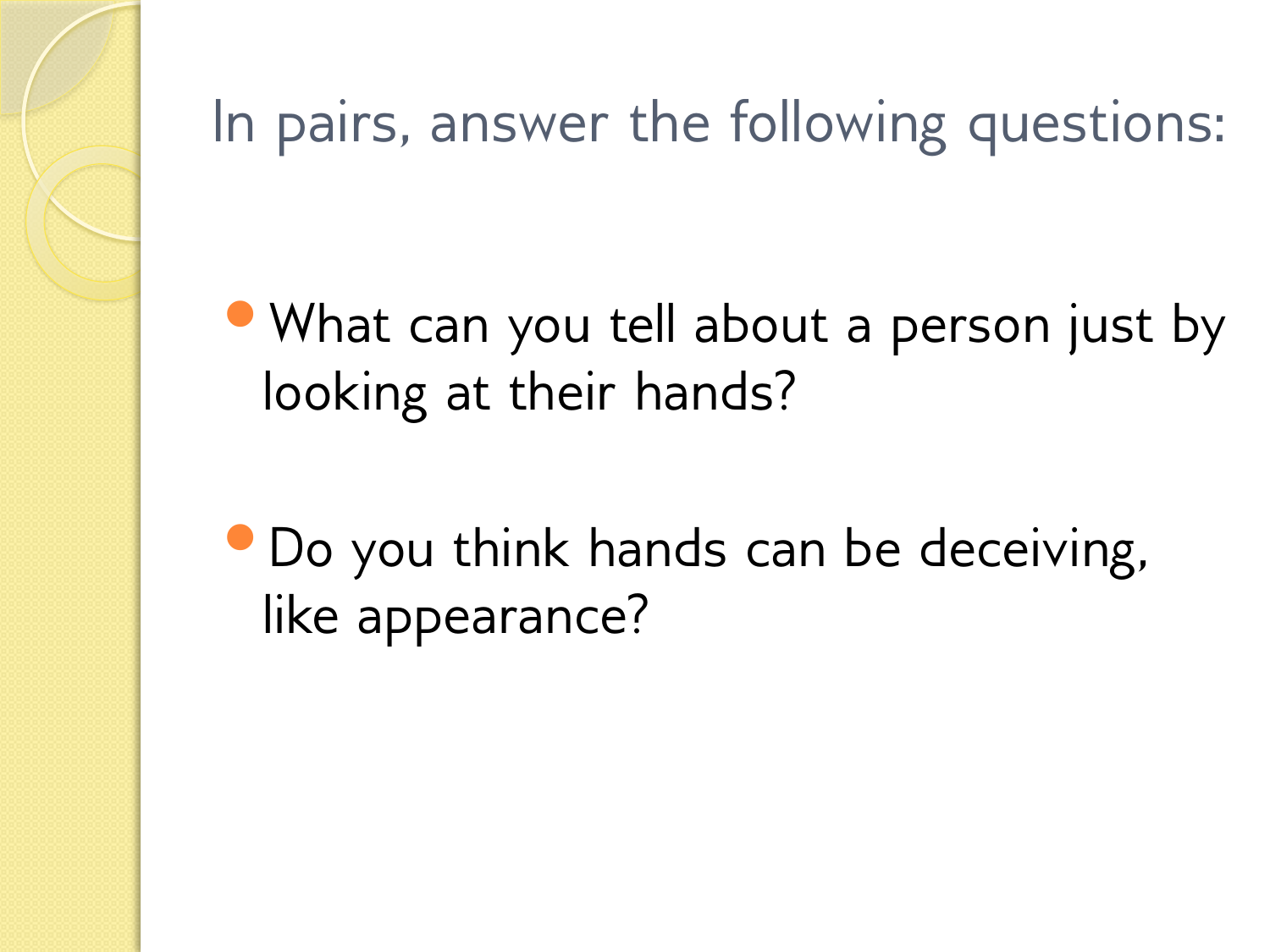

# In pairs, answer the following questions:

What can you tell about a person just by looking at their hands?

Do you think hands can be deceiving,  like appearance?